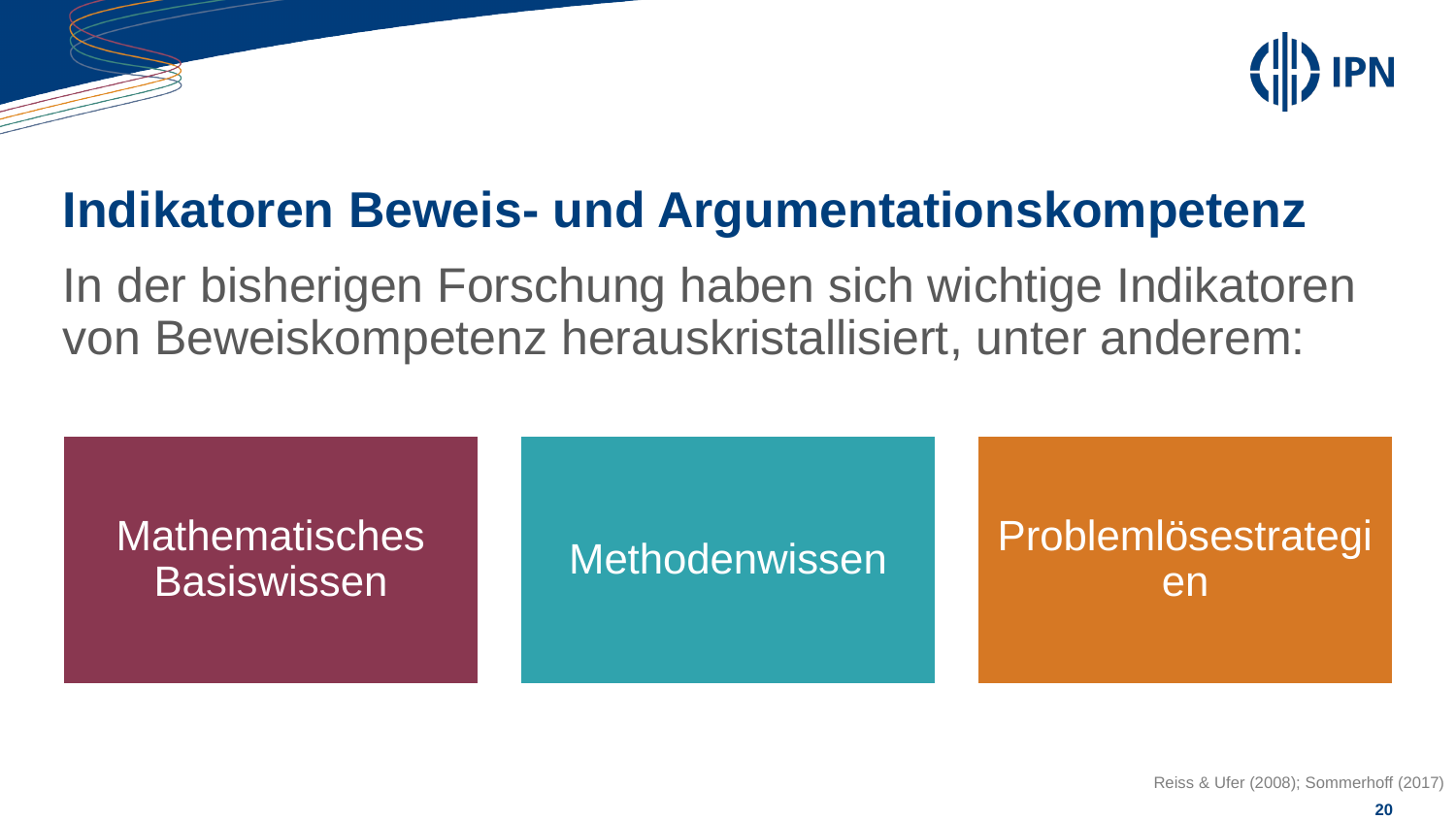

# Indikatoren Beweis- und Argumentationskompetenz
In der bisherigen Forschung haben sich wichtige Indikatoren von Beweiskompetenz herauskristallisiert, unter anderem:
Mathematisches Basiswissen
Methodenwissen
Problemlösestrategien
Reiss & Ufer (2008); Sommerhoff (2017)

20